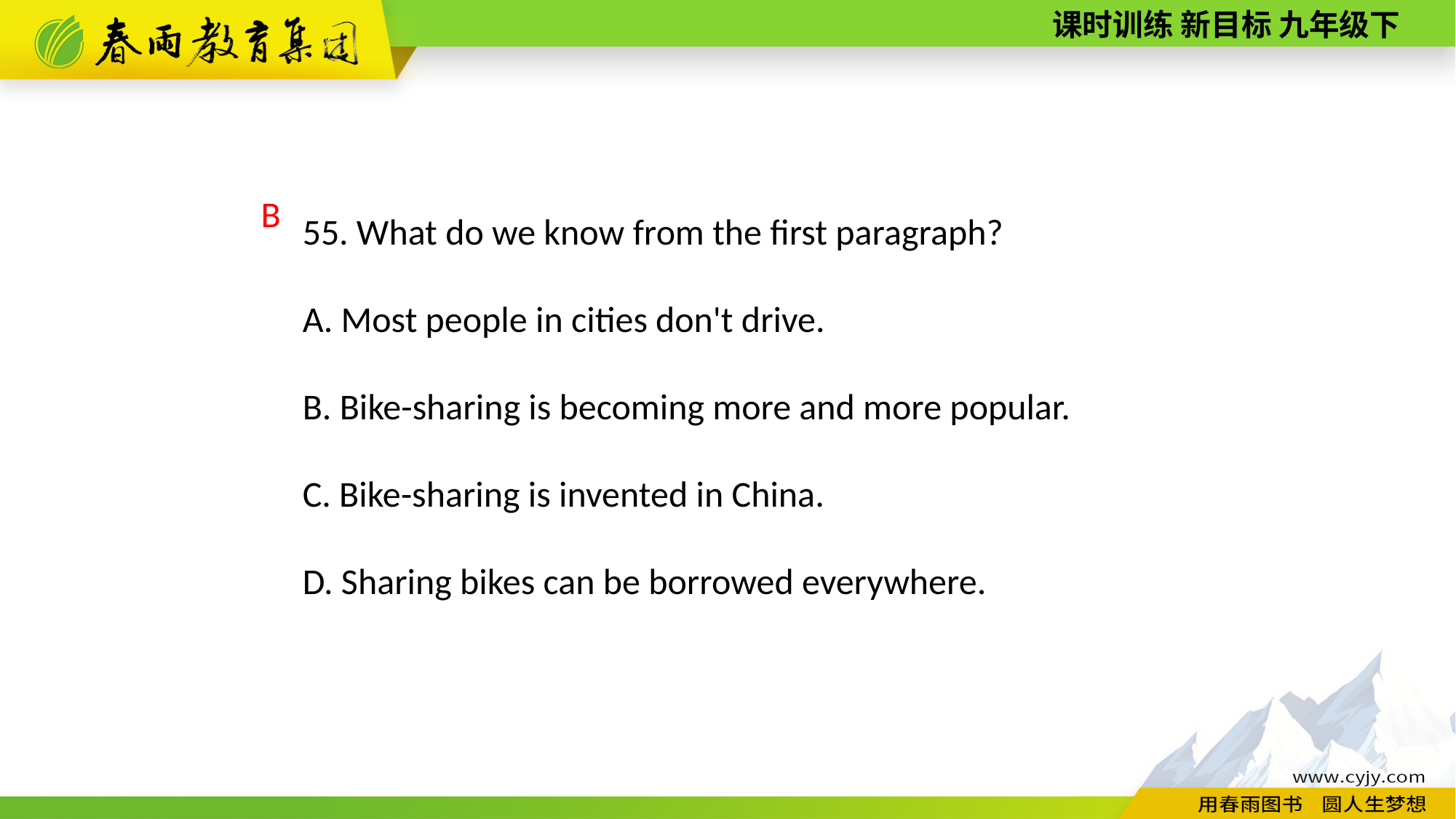

55. What do we know from the first paragraph?
A. Most people in cities don't drive.
B. Bike-­sharing is becoming more and more popular.
C. Bike­-sharing is invented in China.
D. Sharing bikes can be borrowed everywhere.
B